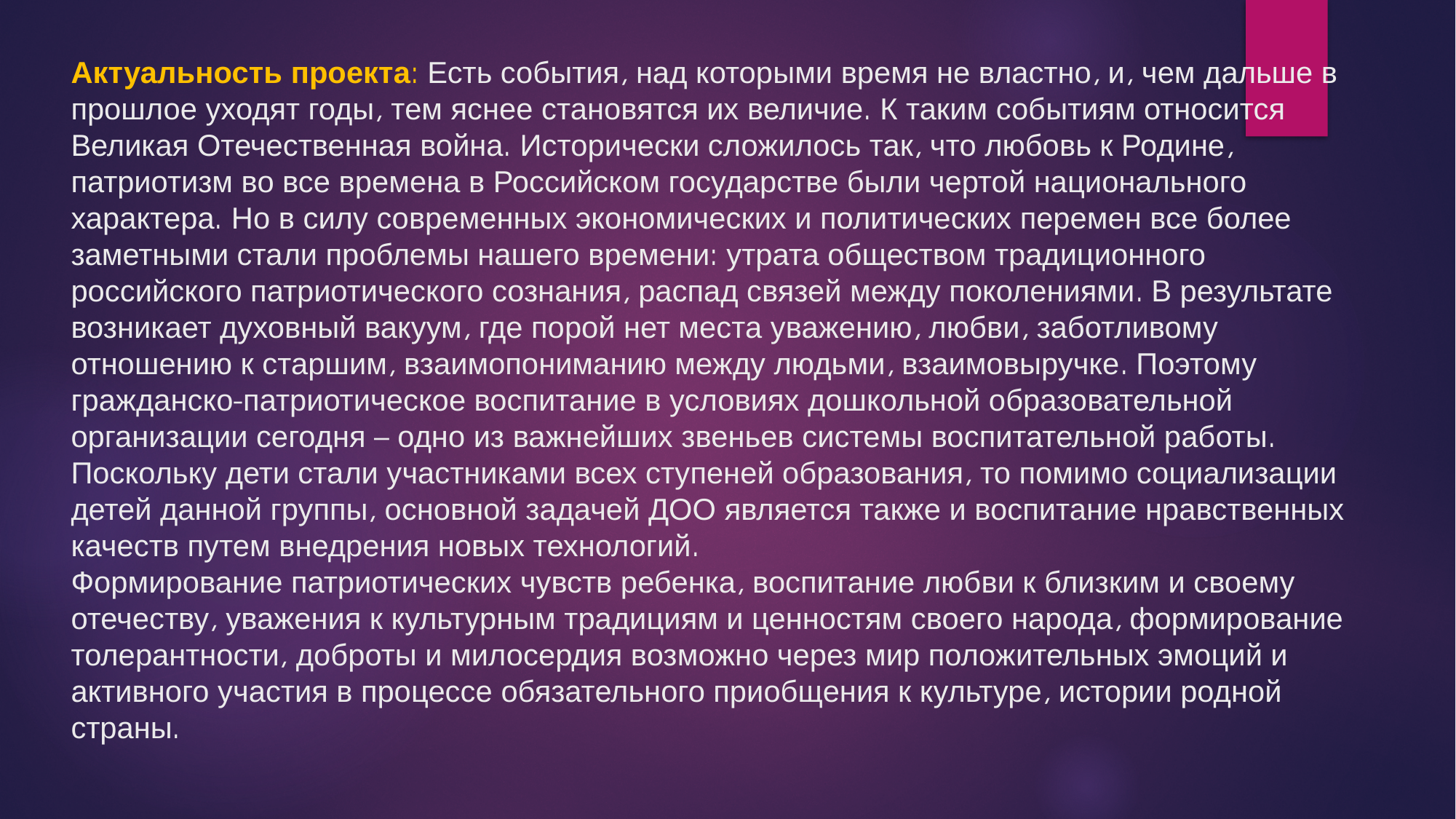

# Актуальность проекта: Есть события, над которыми время не властно, и, чем дальше в прошлое уходят годы, тем яснее становятся их величие. К таким событиям относится Великая Отечественная война. Исторически сложилось так, что любовь к Родине, патриотизм во все времена в Российском государстве были чертой национального характера. Но в силу современных экономических и политических перемен все более заметными стали проблемы нашего времени: утрата обществом традиционного российского патриотического сознания, распад связей между поколениями. В результате возникает духовный вакуум, где порой нет места уважению, любви, заботливому отношению к старшим, взаимопониманию между людьми, взаимовыручке. Поэтому гражданско-патриотическое воспитание в условиях дошкольной образовательной организации сегодня – одно из важнейших звеньев системы воспитательной работы. Поскольку дети стали участниками всех ступеней образования, то помимо социализации детей данной группы, основной задачей ДОО является также и воспитание нравственных качеств путем внедрения новых технологий. Формирование патриотических чувств ребенка, воспитание любви к близким и своему отечеству, уважения к культурным традициям и ценностям своего народа, формирование толерантности, доброты и милосердия возможно через мир положительных эмоций и активного участия в процессе обязательного приобщения к культуре, истории родной страны.